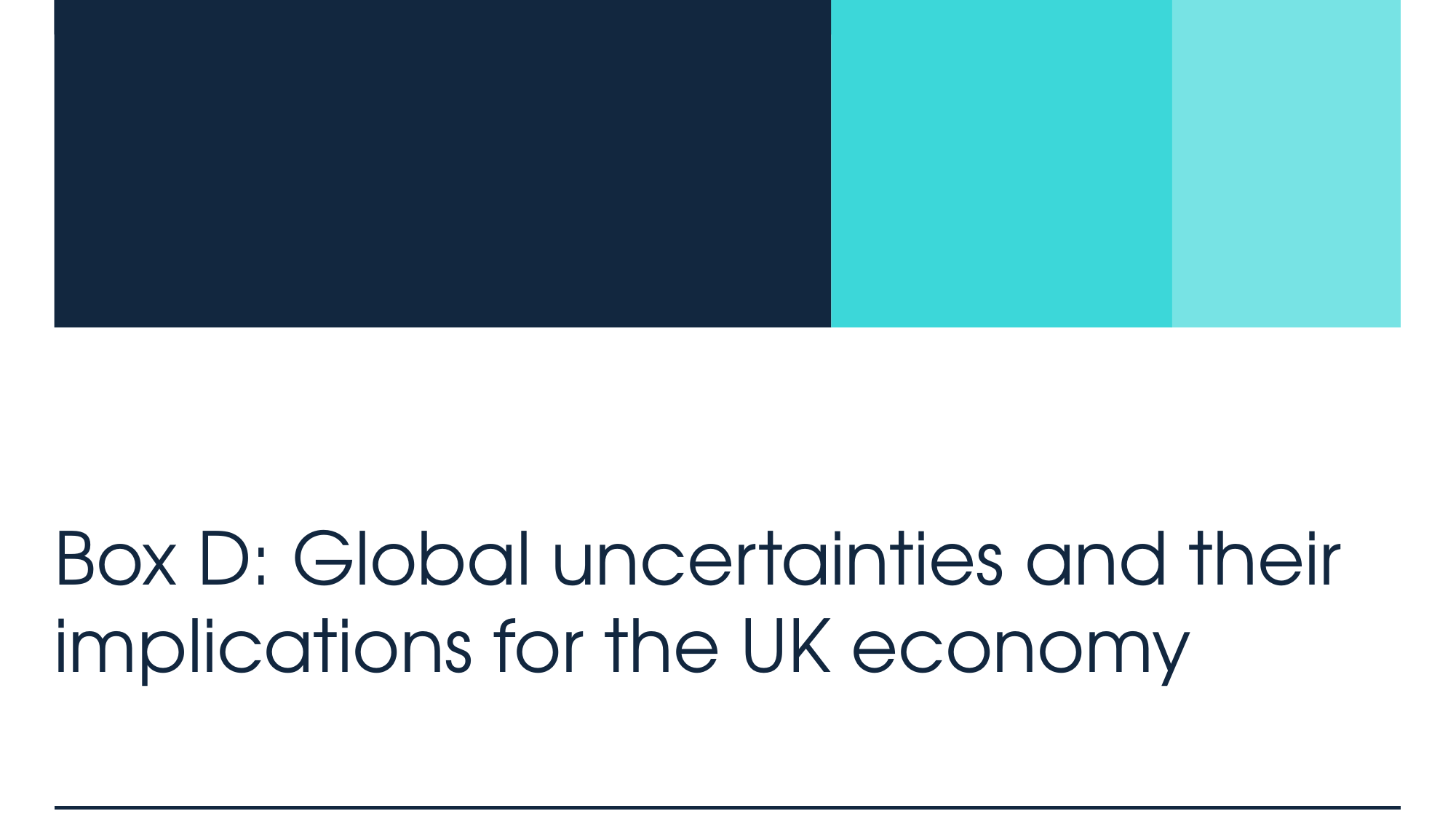

Box D: Global uncertainties and their implications for the UK economy